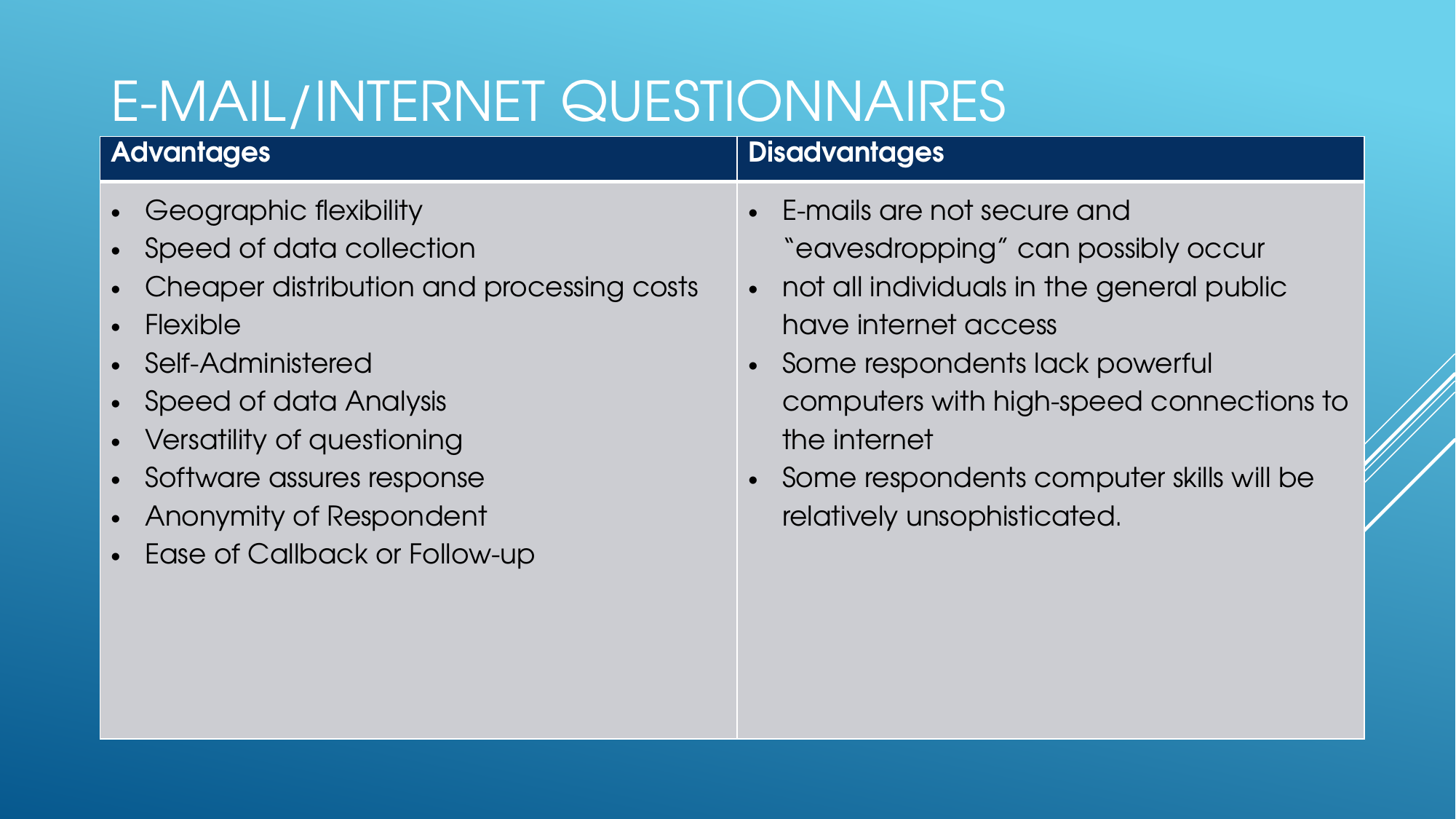

# E-Mail/Internet Questionnaires
| Advantages | Disadvantages |
| --- | --- |
| Geographic flexibility Speed of data collection Cheaper distribution and processing costs Flexible Self-Administered Speed of data Analysis Versatility of questioning Software assures response Anonymity of Respondent Ease of Callback or Follow-up | E-mails are not secure and “eavesdropping” can possibly occur not all individuals in the general public have internet access Some respondents lack powerful computers with high-speed connections to the internet Some respondents computer skills will be relatively unsophisticated. |